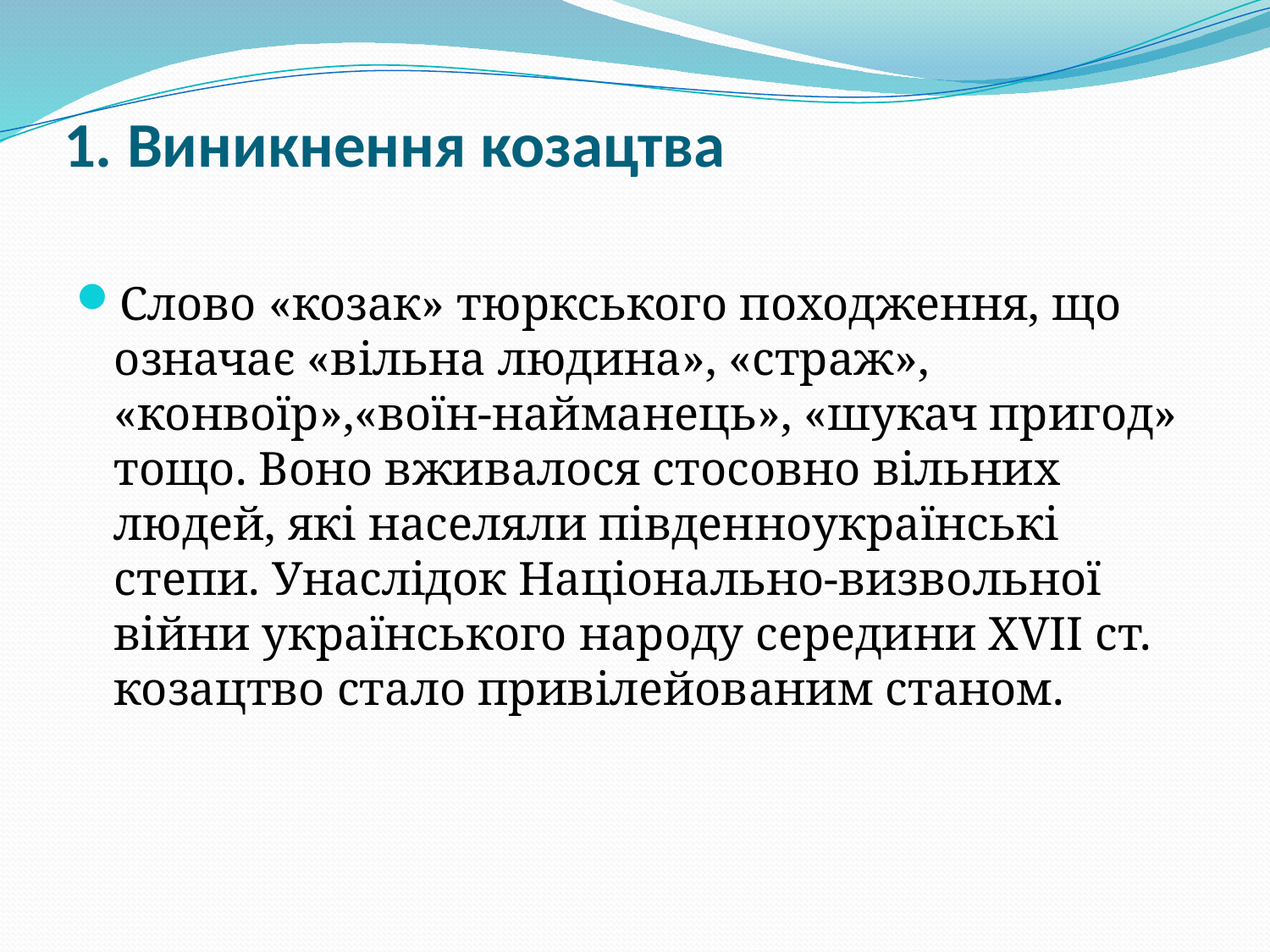

# 1. Виникнення козацтва
Слово «козак» тюркського походження, що означає «вільна людина», «страж», «конвоїр»,«воїн-найманець», «шукач пригод» тощо. Воно вживалося стосовно вільних людей, які населяли південноукраїнські степи. Унаслідок Національно-визвольної війни українського народу середини XVII ст. козацтво стало привілейованим станом.